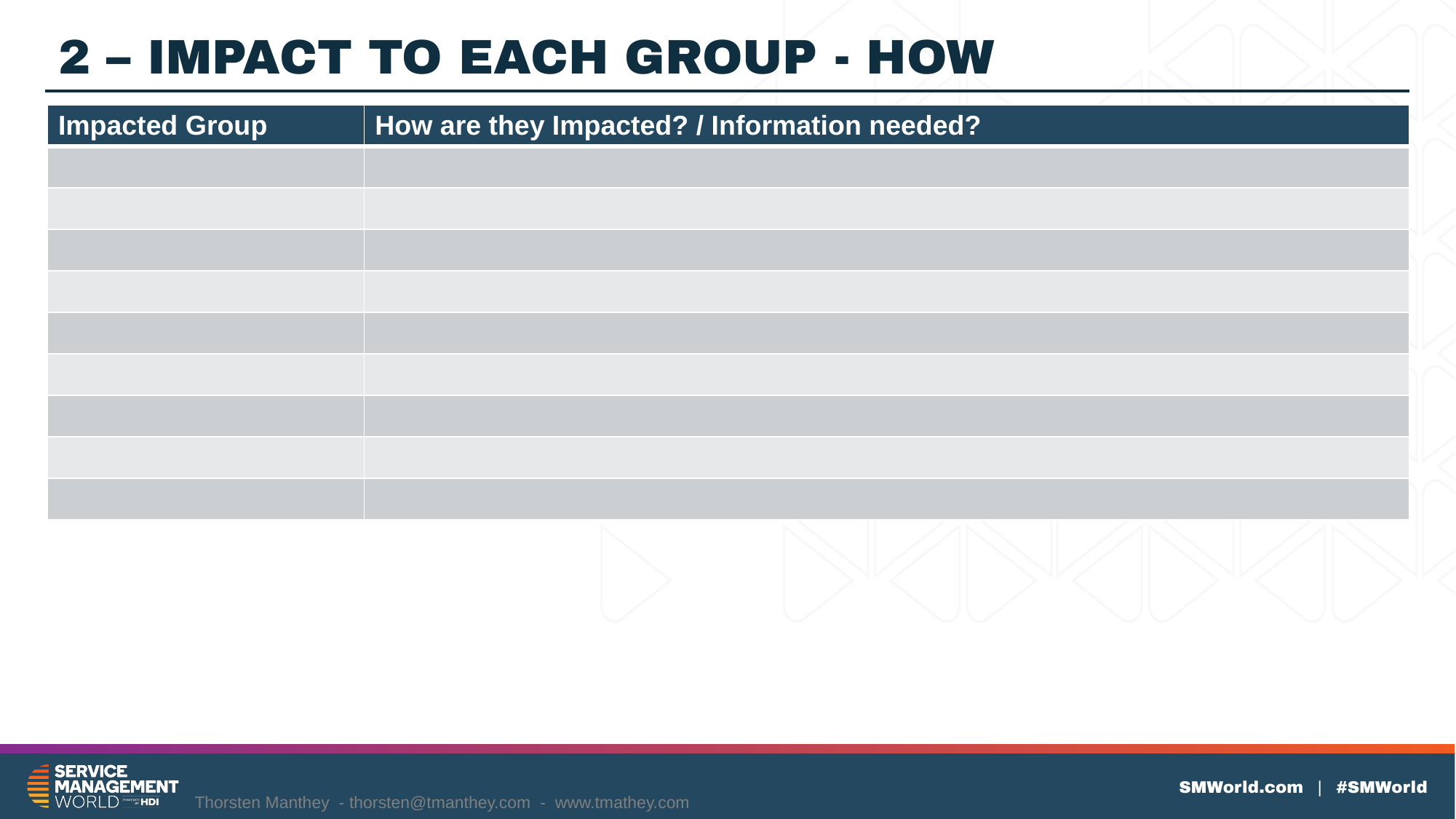

2 – IMPACT TO EACH GROUP - HOW
| Impacted Group | How are they Impacted? / Information needed? |
| --- | --- |
|  |  |
|  |  |
|  |  |
|  |  |
|  |  |
|  |  |
|  |  |
|  |  |
|  |  |
Thorsten Manthey  - thorsten@tmanthey.com  -  www.tmathey.com